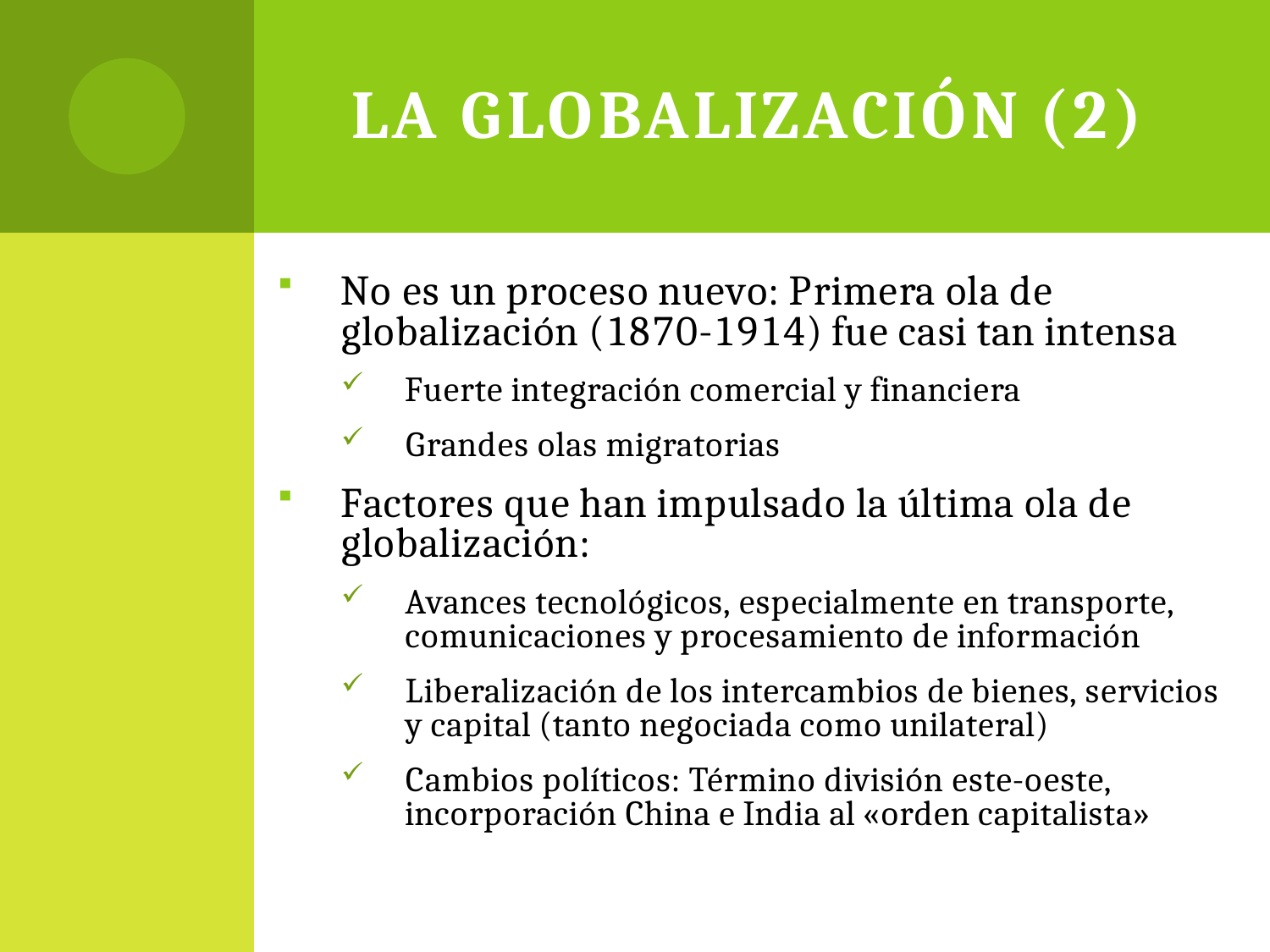

# La globalización (2)
No es un proceso nuevo: Primera ola de globalización (1870-1914) fue casi tan intensa
Fuerte integración comercial y financiera
Grandes olas migratorias
Factores que han impulsado la última ola de globalización:
Avances tecnológicos, especialmente en transporte, comunicaciones y procesamiento de información
Liberalización de los intercambios de bienes, servicios y capital (tanto negociada como unilateral)
Cambios políticos: Término división este-oeste, incorporación China e India al «orden capitalista»